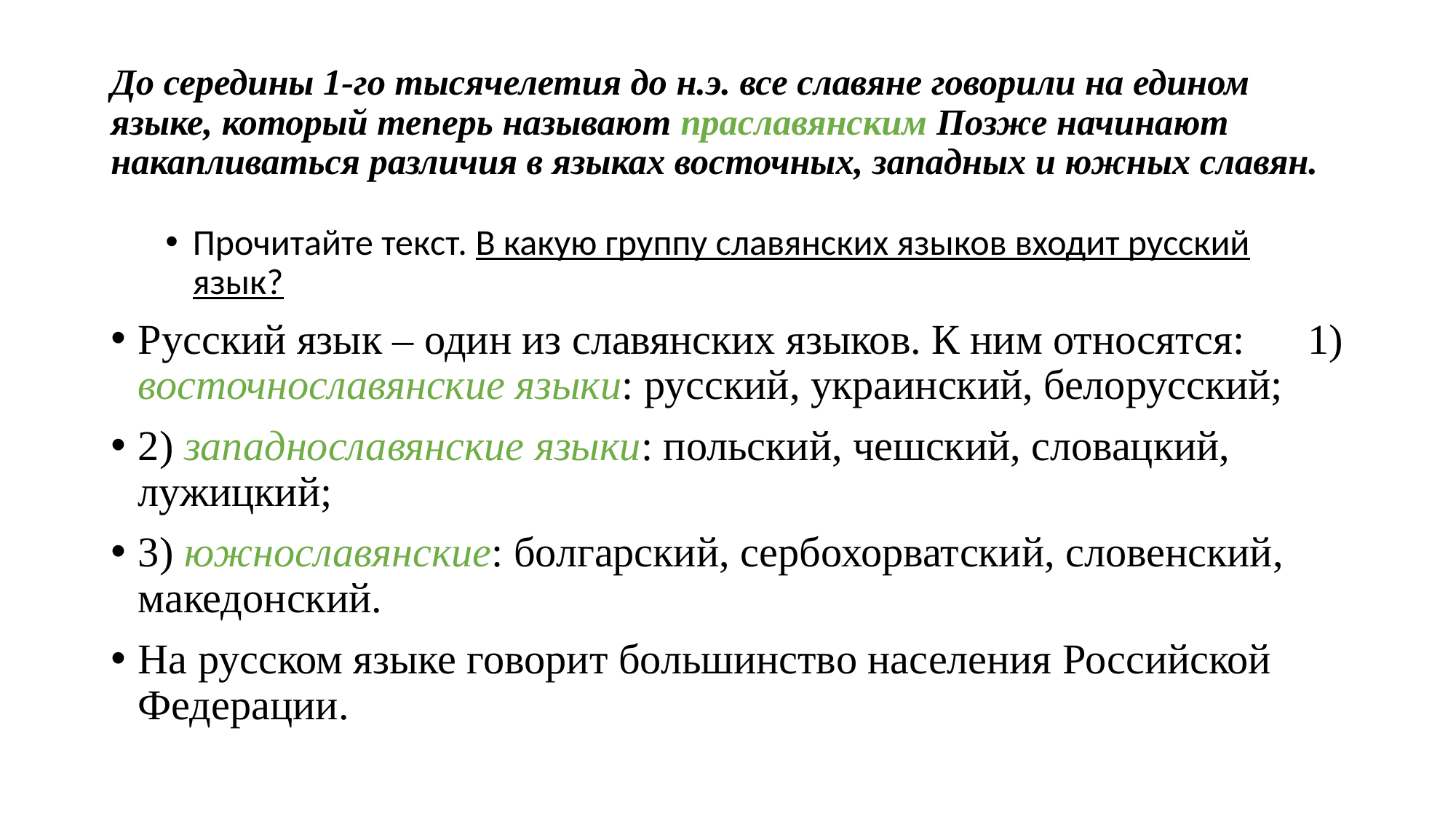

# До середины 1-го тысячелетия до н.э. все славяне говорили на едином языке, который теперь называют праславянским Позже начинают накапливаться различия в языках восточных, западных и южных славян.
Прочитайте текст. В какую группу славянских языков входит русский язык?
Русский язык – один из славянских языков. К ним относятся:      1) восточнославянские языки: русский, украинский, белорусский;
2) западнославянские языки: польский, чешский, словацкий, лужицкий;
3) южнославянские: болгарский, сербохорватский, словенский, македонский.
На русском языке говорит большинство населения Российской Федерации.